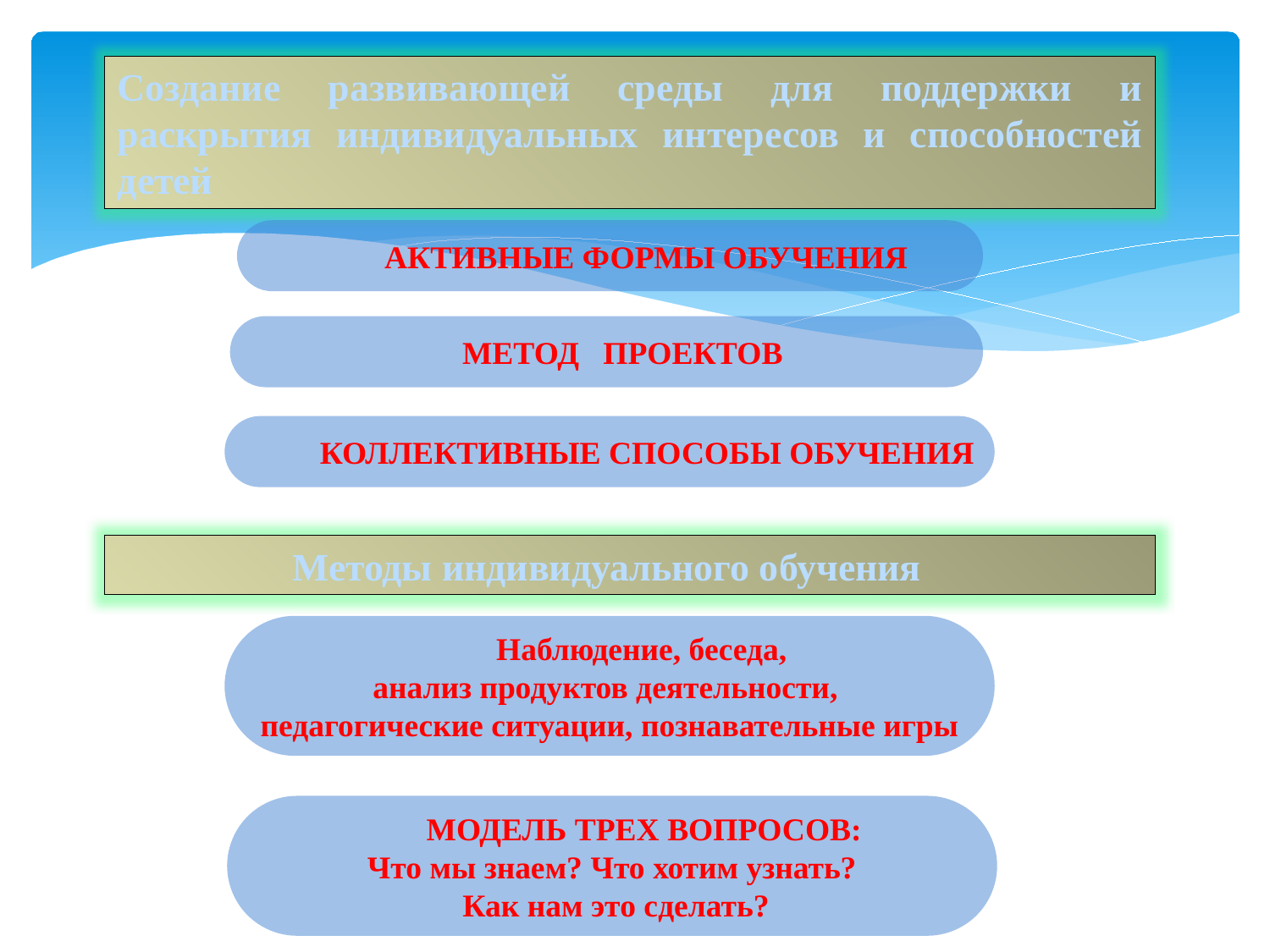

Создание развивающей среды для поддержки и раскрытия индивидуальных интересов и способностей детей
         АКТИВНЫЕ ФОРМЫ ОБУЧЕНИЯ
    МЕТОД   ПРОЕКТОВ
         КОЛЛЕКТИВНЫЕ СПОСОБЫ ОБУЧЕНИЯ
                  Методы индивидуального обучения
         Наблюдение, беседа,
анализ продуктов деятельности,
педагогические ситуации, познавательные игры
         МОДЕЛЬ ТРЕХ ВОПРОСОВ:
Что мы знаем? Что хотим узнать?
 Как нам это сделать?